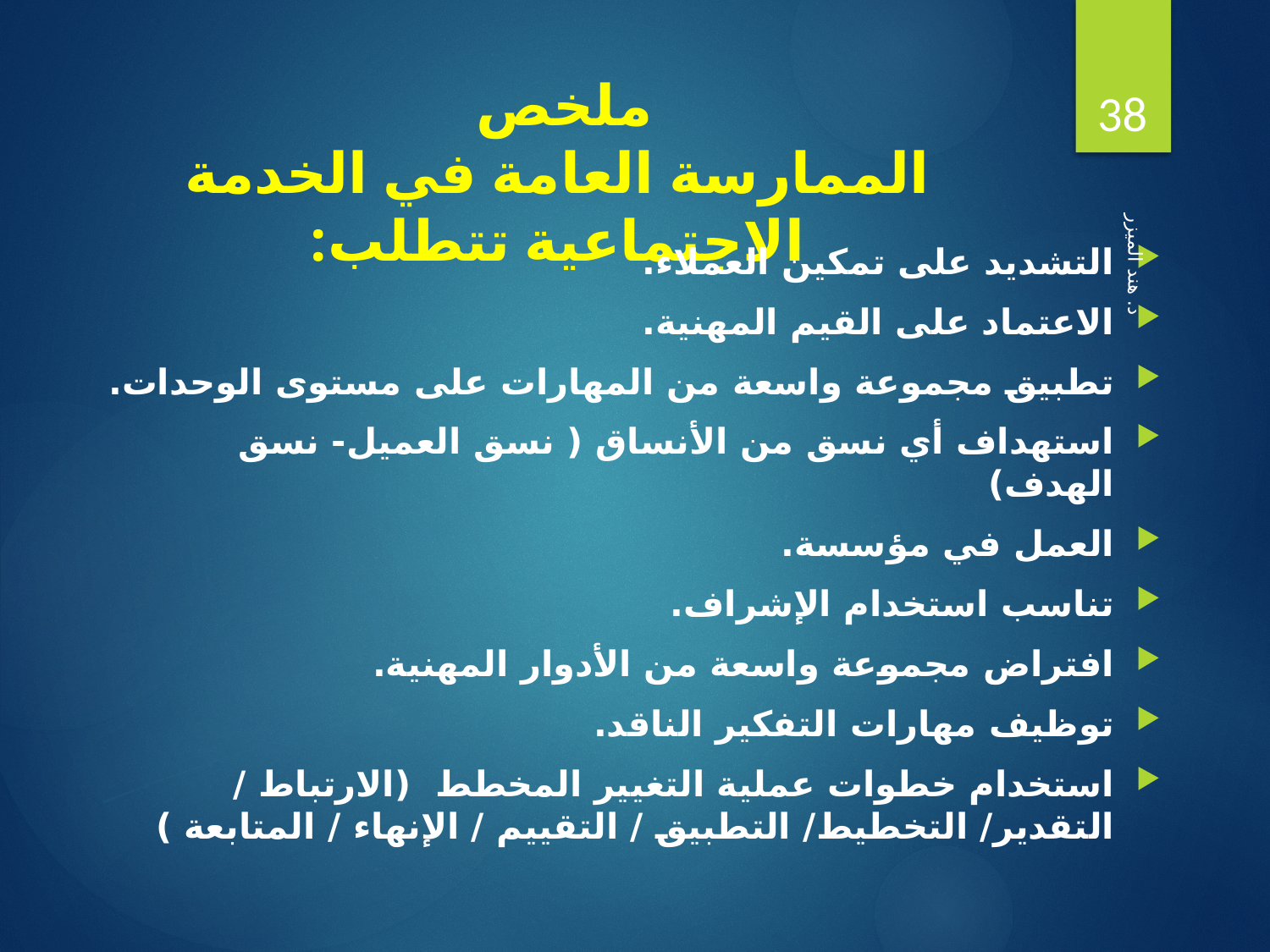

38
# ملخص الممارسة العامة في الخدمة الاجتماعية تتطلب:
التشديد على تمكين العملاء.
الاعتماد على القيم المهنية.
تطبيق مجموعة واسعة من المهارات على مستوى الوحدات.
استهداف أي نسق من الأنساق ( نسق العميل- نسق الهدف)
العمل في مؤسسة.
تناسب استخدام الإشراف.
افتراض مجموعة واسعة من الأدوار المهنية.
توظيف مهارات التفكير الناقد.
استخدام خطوات عملية التغيير المخطط  (الارتباط / التقدير/ التخطيط/ التطبيق / التقييم / الإنهاء / المتابعة )
د. هند الميزر